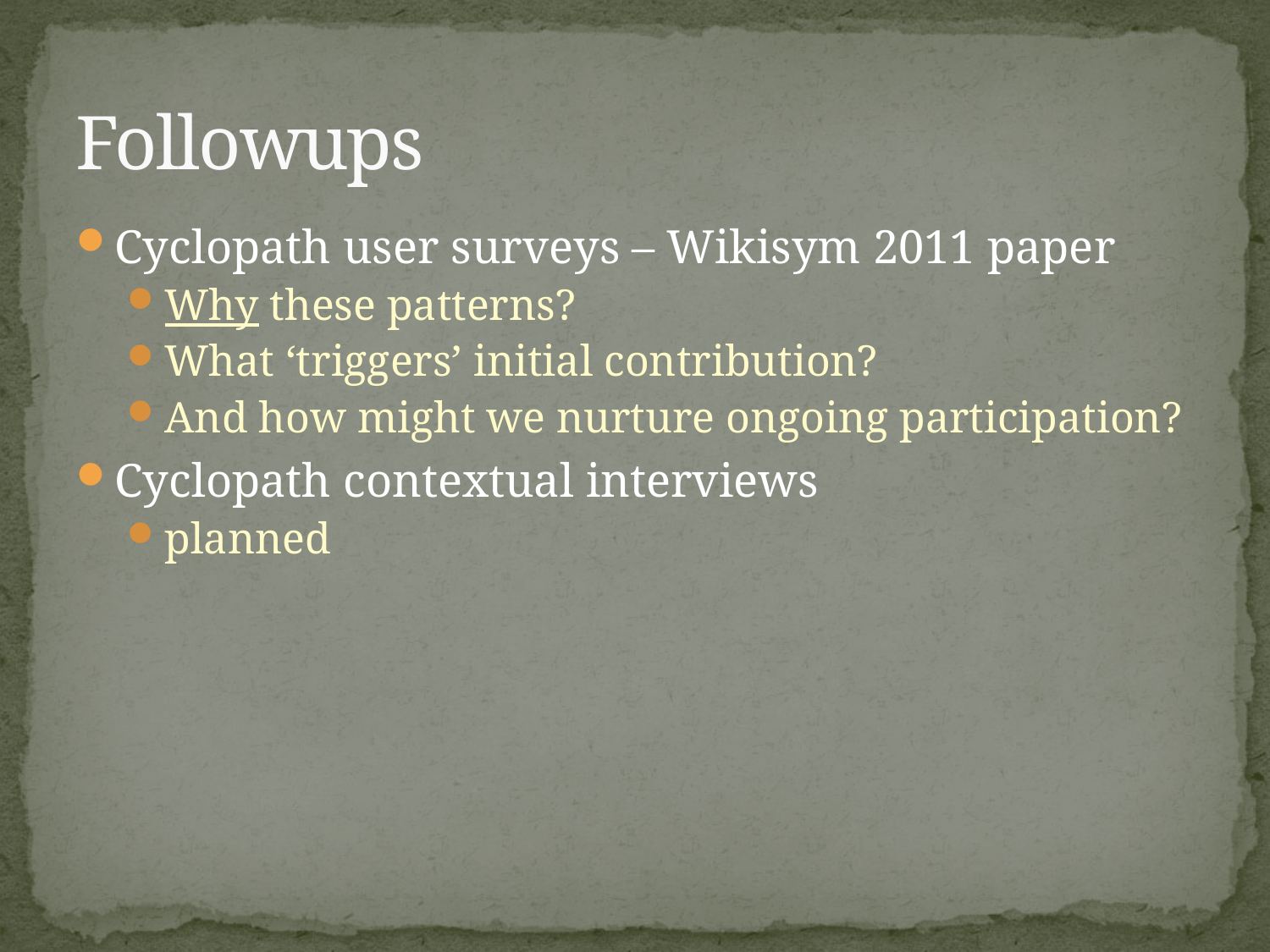

# Followups
Cyclopath user surveys – Wikisym 2011 paper
Why these patterns?
What ‘triggers’ initial contribution?
And how might we nurture ongoing participation?
Cyclopath contextual interviews
planned